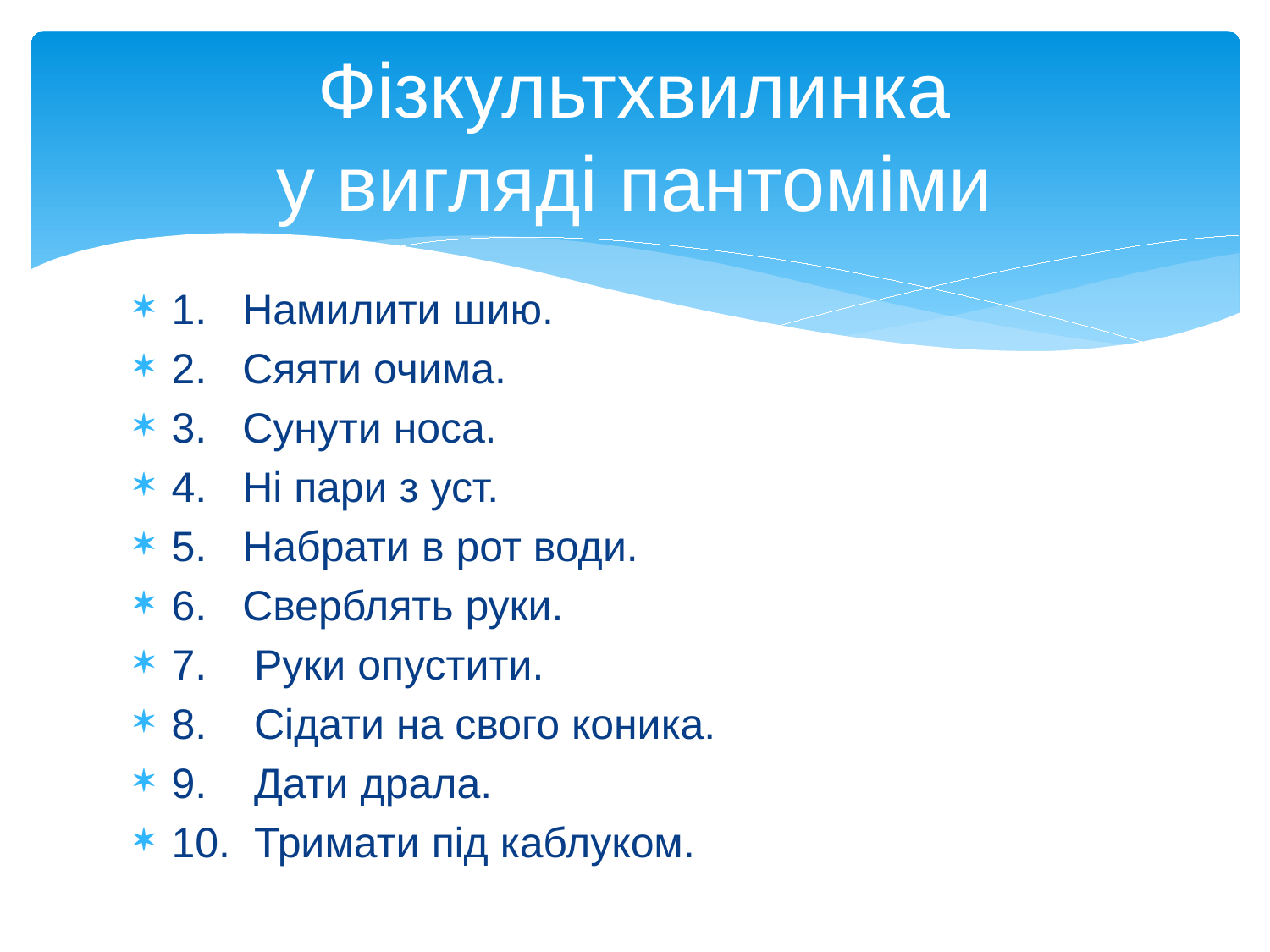

# Фізкультхвилинка у вигляді пантоміми
1.   Намилити шию.
2.   Сяяти очима.
3.   Сунути носа.
4.   Ні пари з уст.
5.   Набрати в рот води.
6.   Сверблять руки.
7.    Руки опустити.
8.    Сідати на свого коника.
9.    Дати драла.
10.  Тримати під каблуком.